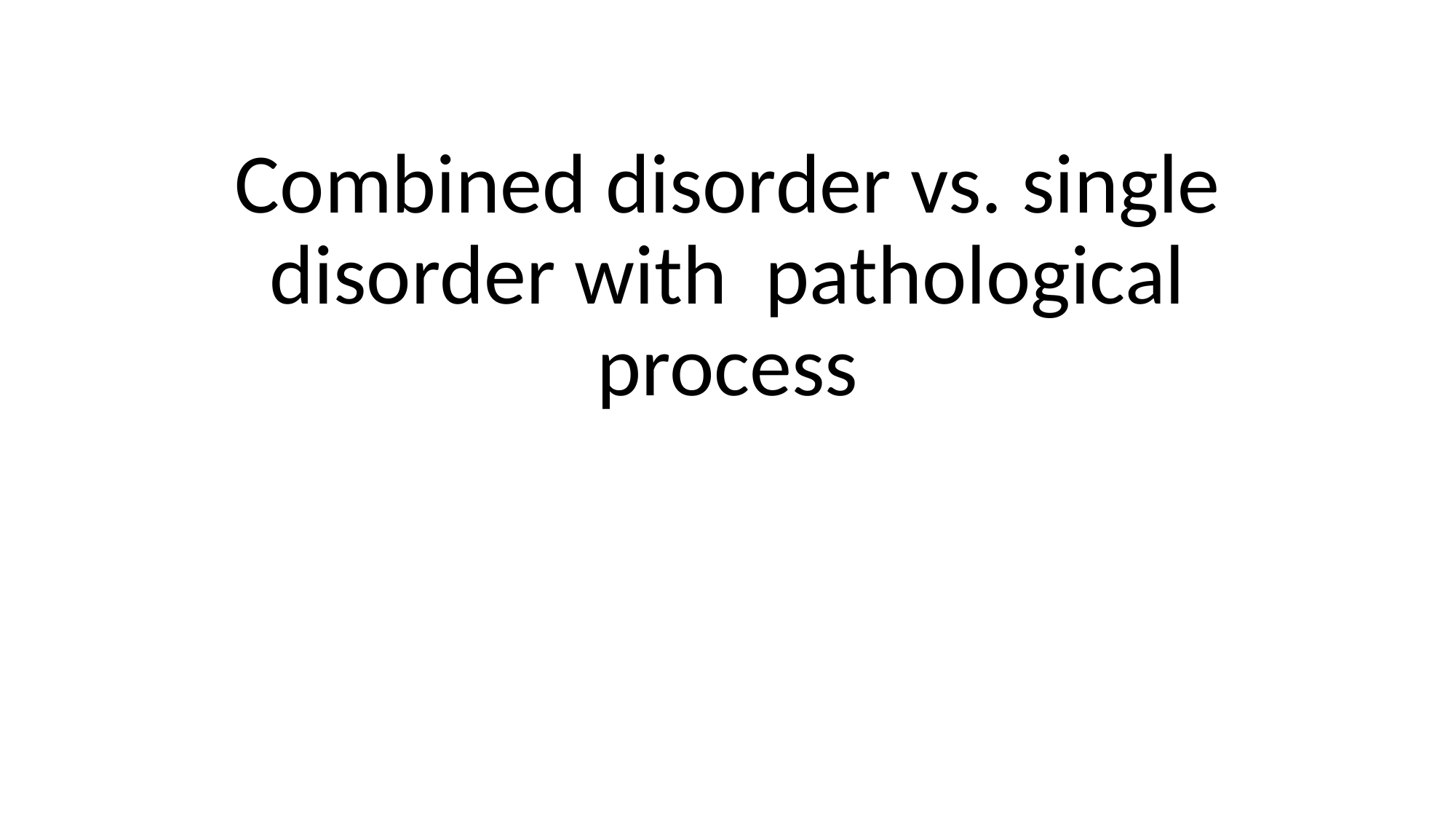

# Combined disorder vs. single disorder with  pathological process